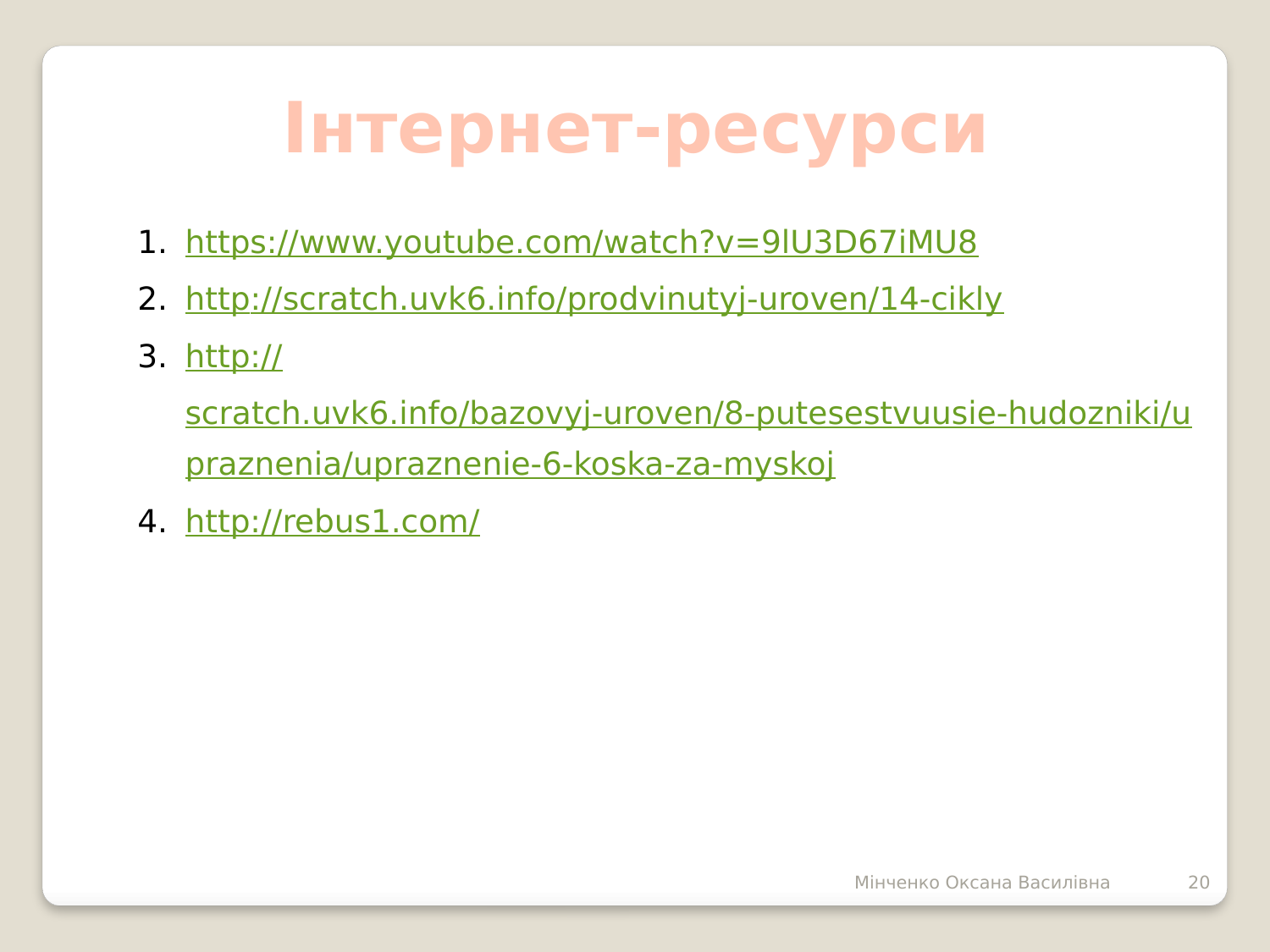

Інтернет-ресурси
https://www.youtube.com/watch?v=9lU3D67iMU8
http://scratch.uvk6.info/prodvinutyj-uroven/14-cikly
http://scratch.uvk6.info/bazovyj-uroven/8-putesestvuusie-hudozniki/upraznenia/upraznenie-6-koska-za-myskoj
http://rebus1.com/

Мінченко Оксана Василівна
20